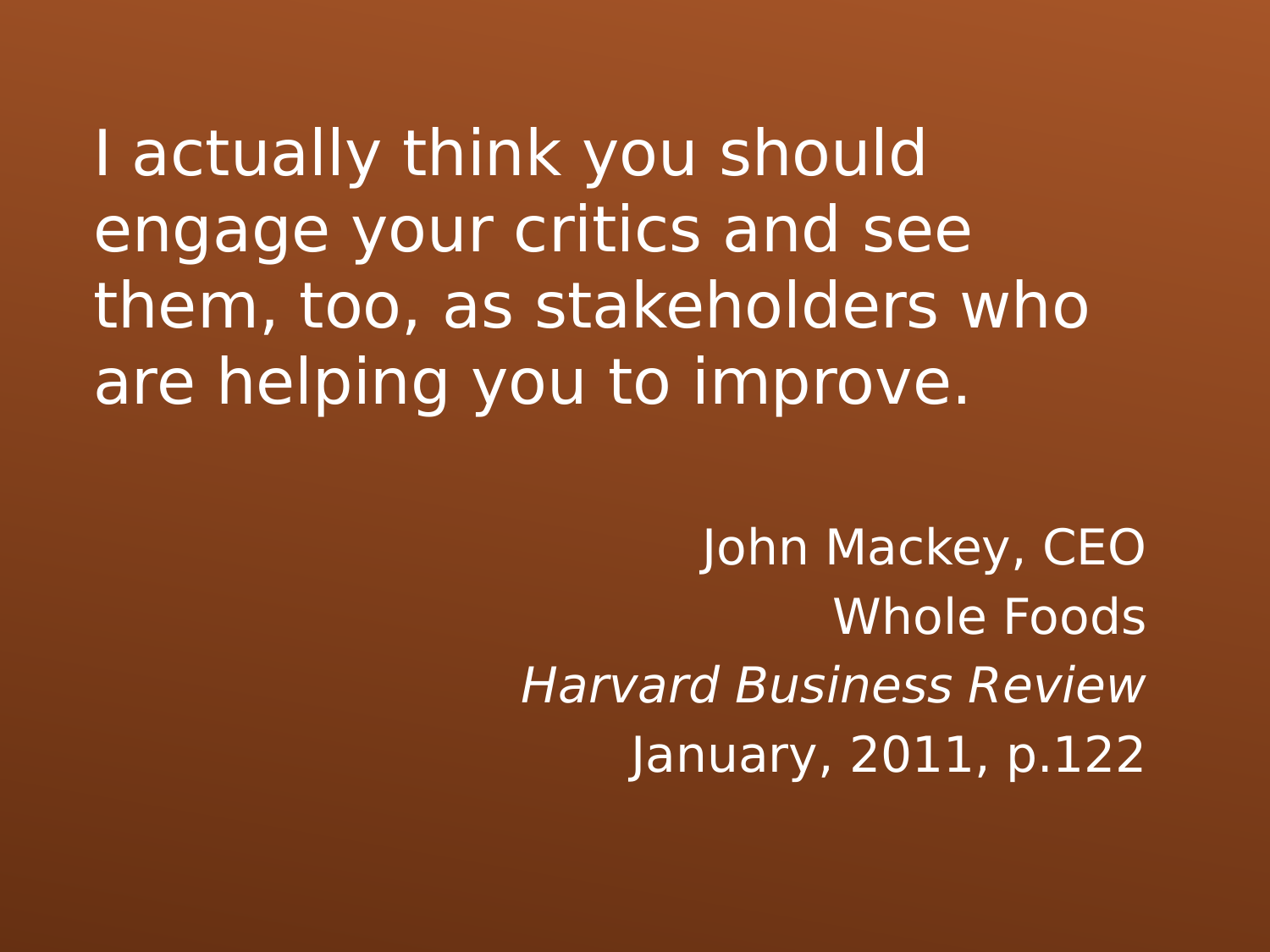

I actually think you should engage your critics and see them, too, as stakeholders who are helping you to improve.

John Mackey, CEO
Whole Foods
Harvard Business Review
January, 2011, p.122